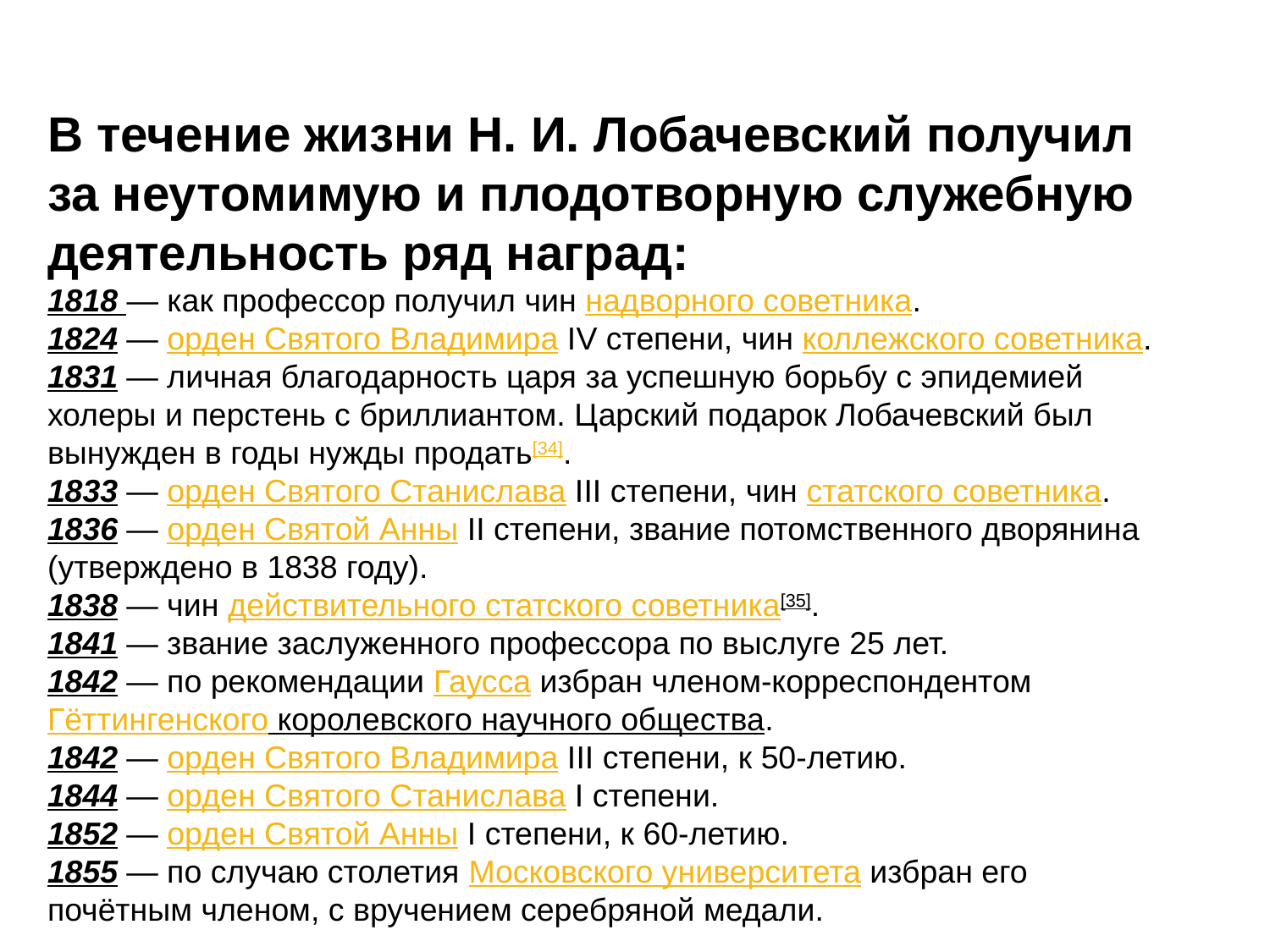

В течение жизни Н. И. Лобачевский получил за неутомимую и плодотворную служебную деятельность ряд наград:
1818 — как профессор получил чин надворного советника.
1824 — орден Святого Владимира IV степени, чин коллежского советника.
1831 — личная благодарность царя за успешную борьбу с эпидемией холеры и перстень с бриллиантом. Царский подарок Лобачевский был вынужден в годы нужды продать[34].
1833 — орден Святого Станислава III степени, чин статского советника.
1836 — орден Святой Анны II степени, звание потомственного дворянина (утверждено в 1838 году).
1838 — чин действительного статского советника[35].
1841 — звание заслуженного профессора по выслуге 25 лет.
1842 — по рекомендации Гаусса избран членом-корреспондентом Гёттингенского королевского научного общества.
1842 — орден Святого Владимира III степени, к 50-летию.
1844 — орден Святого Станислава I степени.
1852 — орден Святой Анны I степени, к 60-летию.
1855 — по случаю столетия Московского университета избран его почётным членом, с вручением серебряной медали.